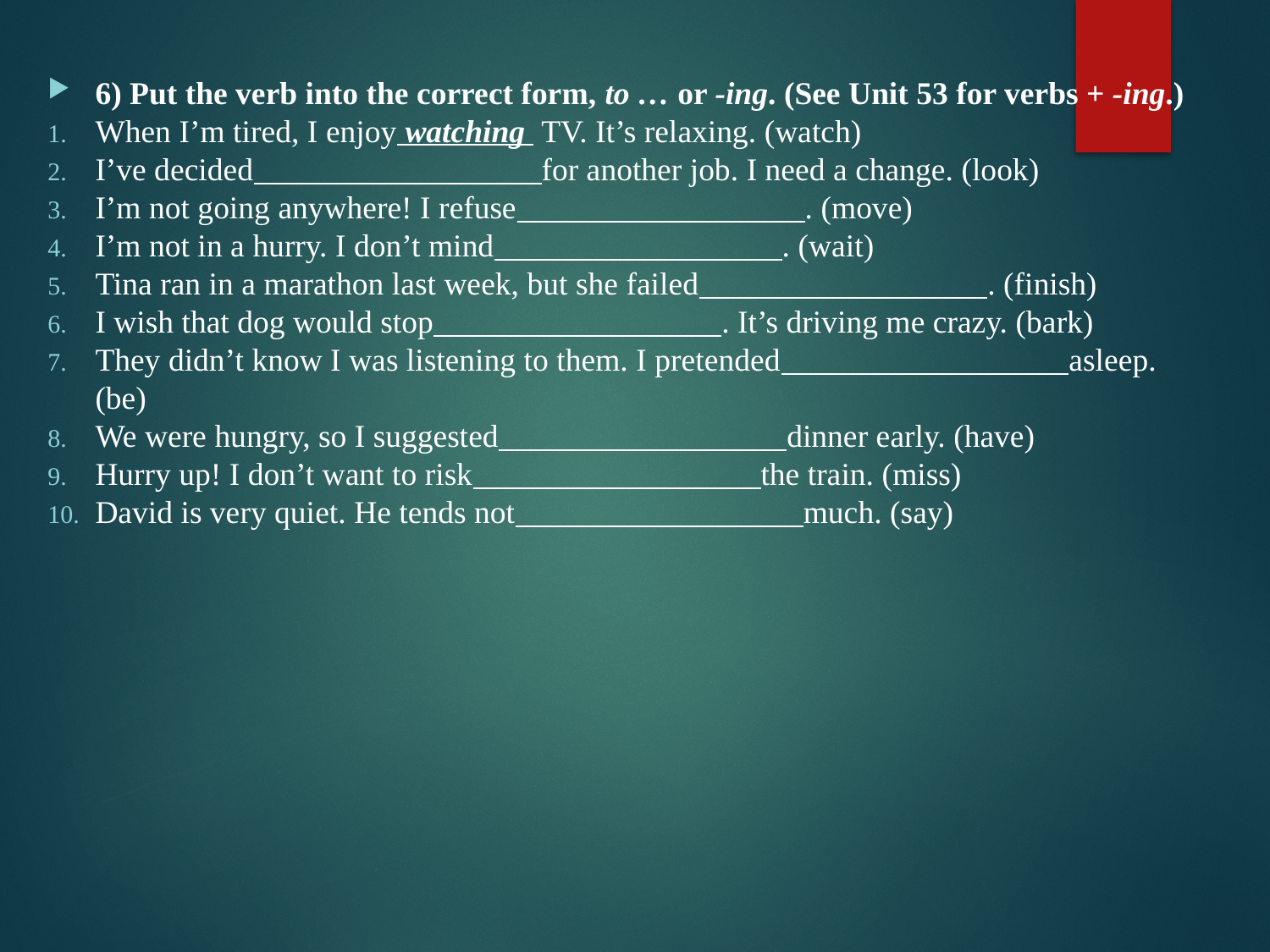

6) Put the verb into the correct form, to … or -ing. (See Unit 53 for verbs + -ing.)
When I’m tired, I enjoy watching  TV. It’s relaxing. (watch)
I’ve decided                                        for another job. I need a change. (look)
I’m not going anywhere! I refuse                                        . (move)
I’m not in a hurry. I don’t mind                                        . (wait)
Tina ran in a marathon last week, but she failed                                        . (finish)
I wish that dog would stop                                        . It’s driving me crazy. (bark)
They didn’t know I was listening to them. I pretended                                        asleep. (be)
We were hungry, so I suggested                                        dinner early. (have)
Hurry up! I don’t want to risk                                        the train. (miss)
David is very quiet. He tends not                                        much. (say)